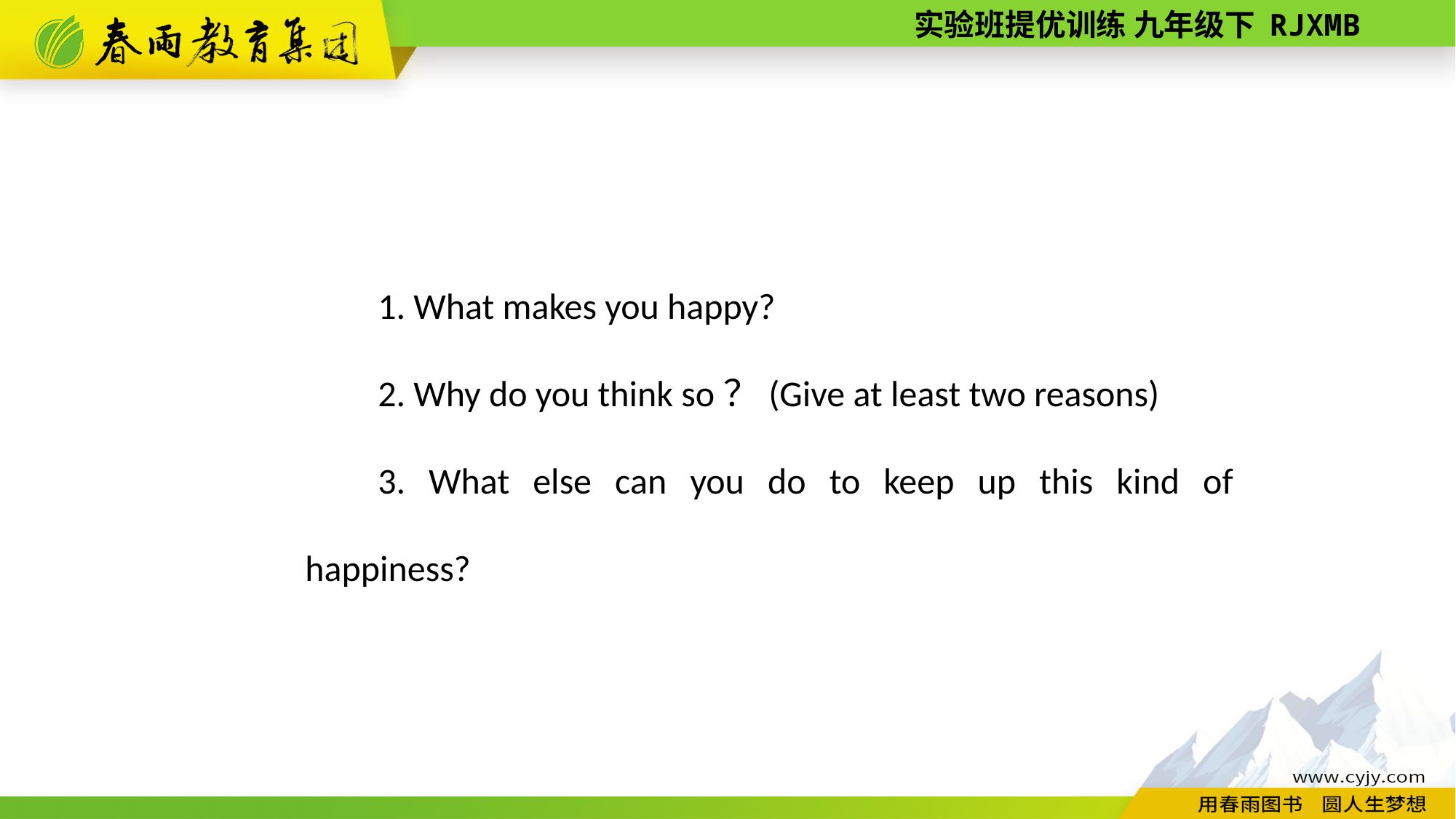

1. What makes you happy?
2. Why do you think so？(Give at least two reasons)
3. What else can you do to keep up this kind of happiness?